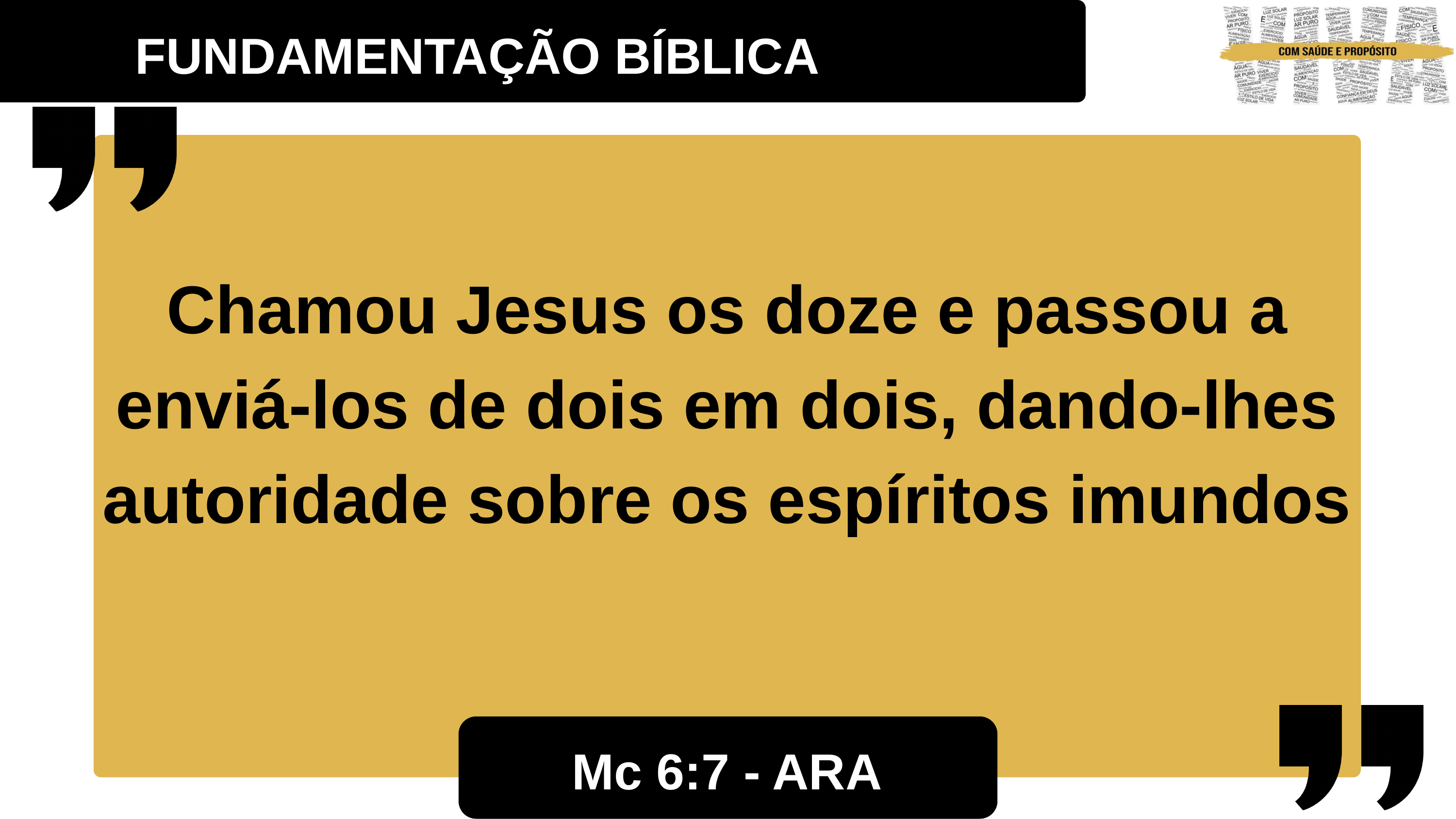

FUNDAMENTAÇÃO BÍBLICA

Chamou Jesus os doze e passou a enviá-los de dois em dois, dando-lhes autoridade sobre os espíritos imundos

Mc 6:7 - ARA